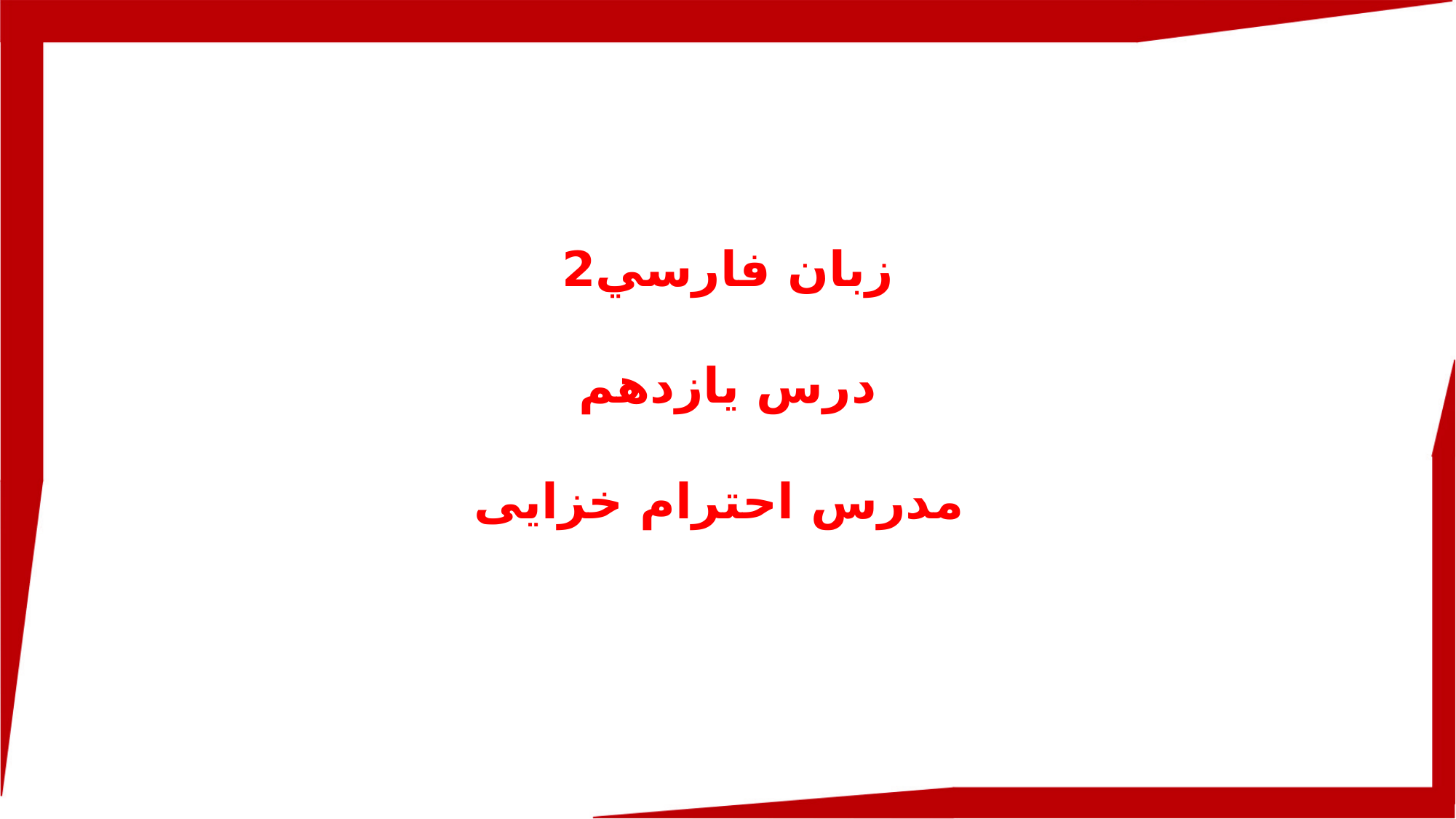

زبان فارسي2
درس یازدهم
مدرس احترام خزایی